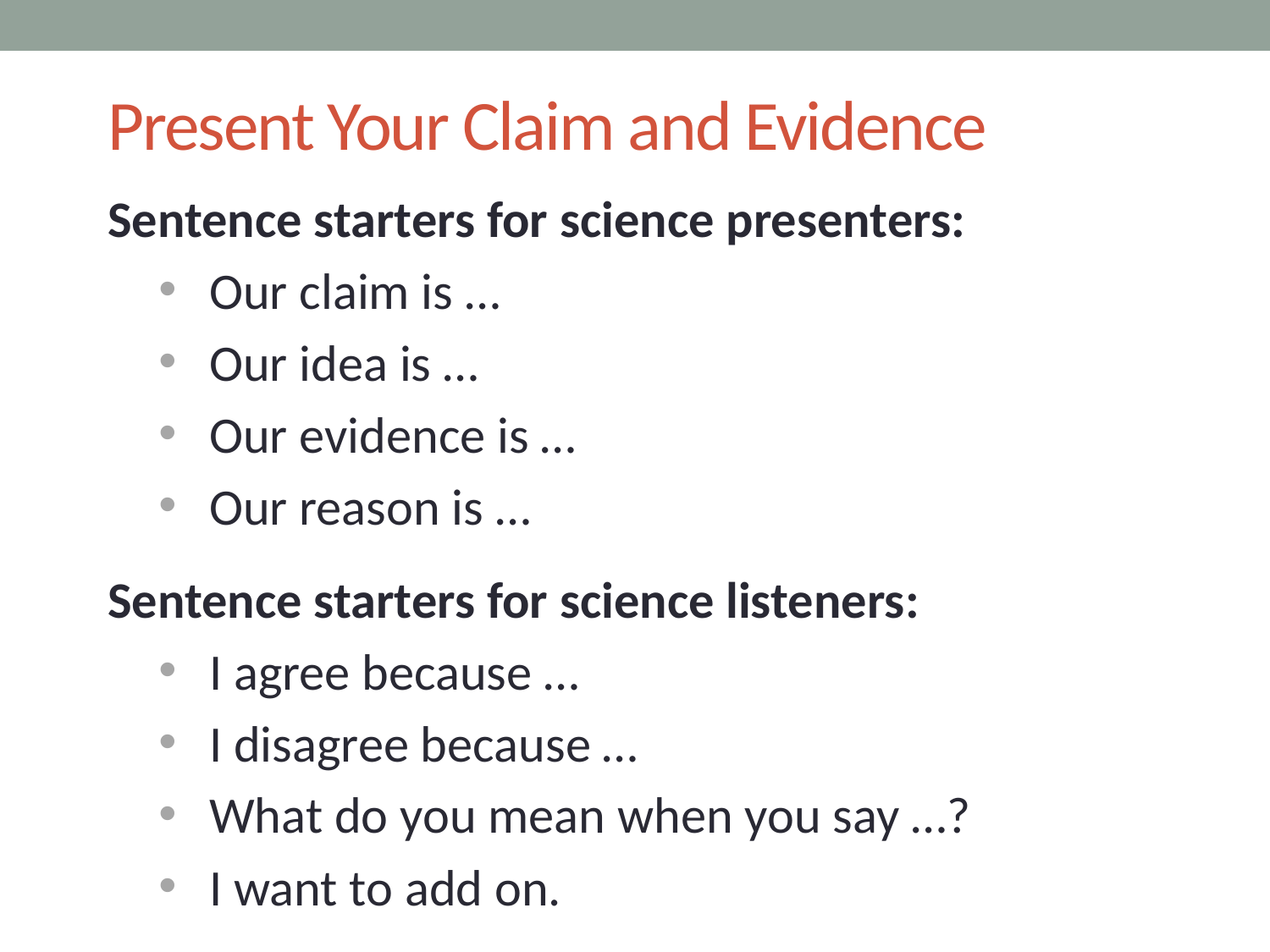

# Present Your Claim and Evidence
Sentence starters for science presenters:
Our claim is …
Our idea is …
Our evidence is …
Our reason is …
Sentence starters for science listeners:
I agree because …
I disagree because …
What do you mean when you say …?
I want to add on.